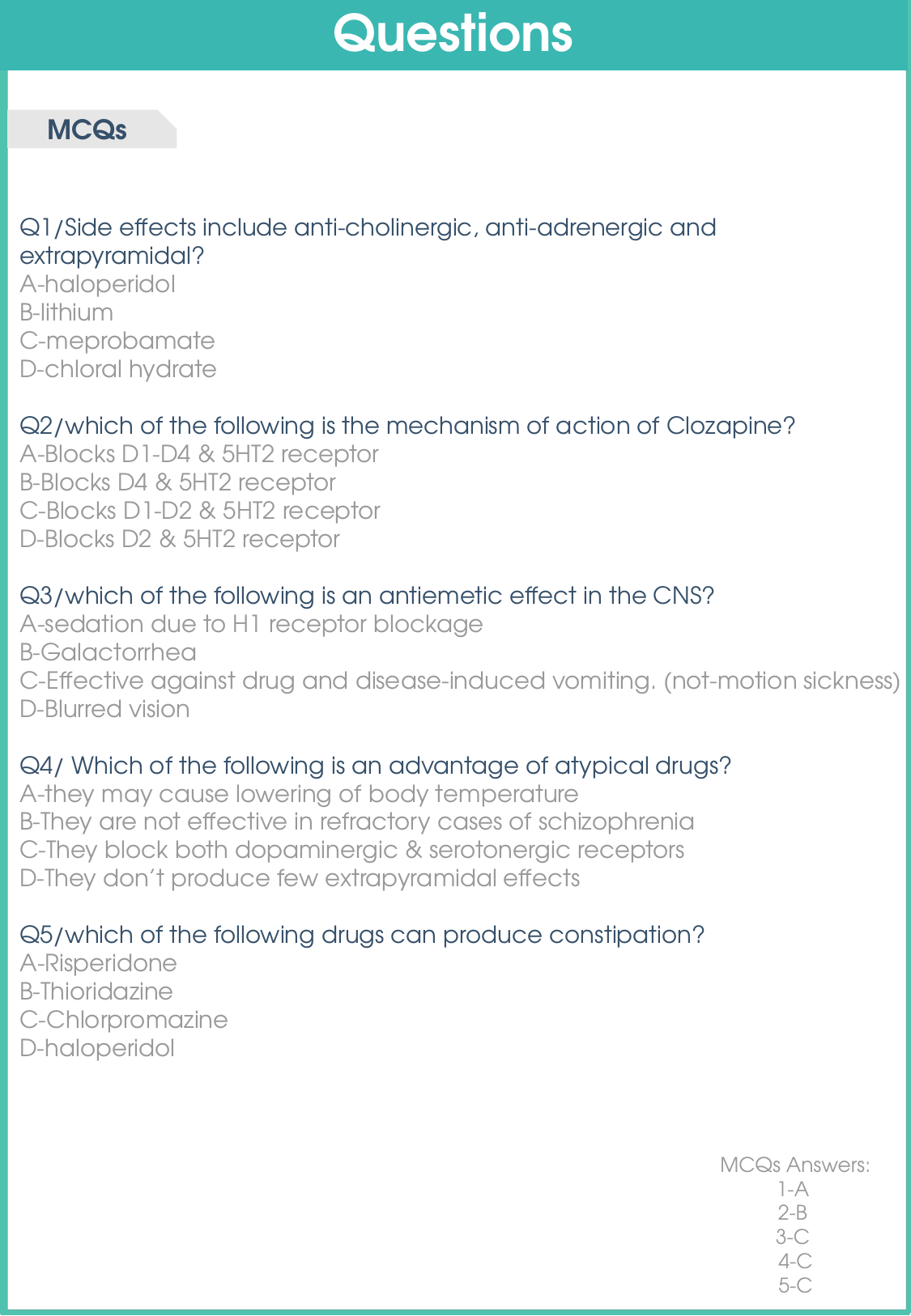

Questions
MCQs
Q1/Side effects include anti-cholinergic, anti-adrenergic and extrapyramidal?
A-haloperidol
B-lithium
C-meprobamate
D-chloral hydrate

Q2/which of the following is the mechanism of action of Clozapine?
A-Blocks D1-D4 & 5HT2 receptor
B-Blocks D4 & 5HT2 receptor
C-Blocks D1-D2 & 5HT2 receptor
D-Blocks D2 & 5HT2 receptor

Q3/which of the following is an antiemetic effect in the CNS?
A-sedation due to H1 receptor blockage
B-Galactorrhea
C-Effective against drug and disease-induced vomiting. (not-motion sickness)
D-Blurred vision
Q4/ Which of the following is an advantage of atypical drugs?
A-they may cause lowering of body temperature
B-They are not effective in refractory cases of schizophrenia
C-They block both dopaminergic & serotonergic receptors
D-They don’t produce few extrapyramidal effects

Q5/which of the following drugs can produce constipation?
A-Risperidone
B-Thioridazine
C-Chlorpromazine
D-haloperidol

MCQs Answers:
1-A
2-B
3-C
4-C
5-C